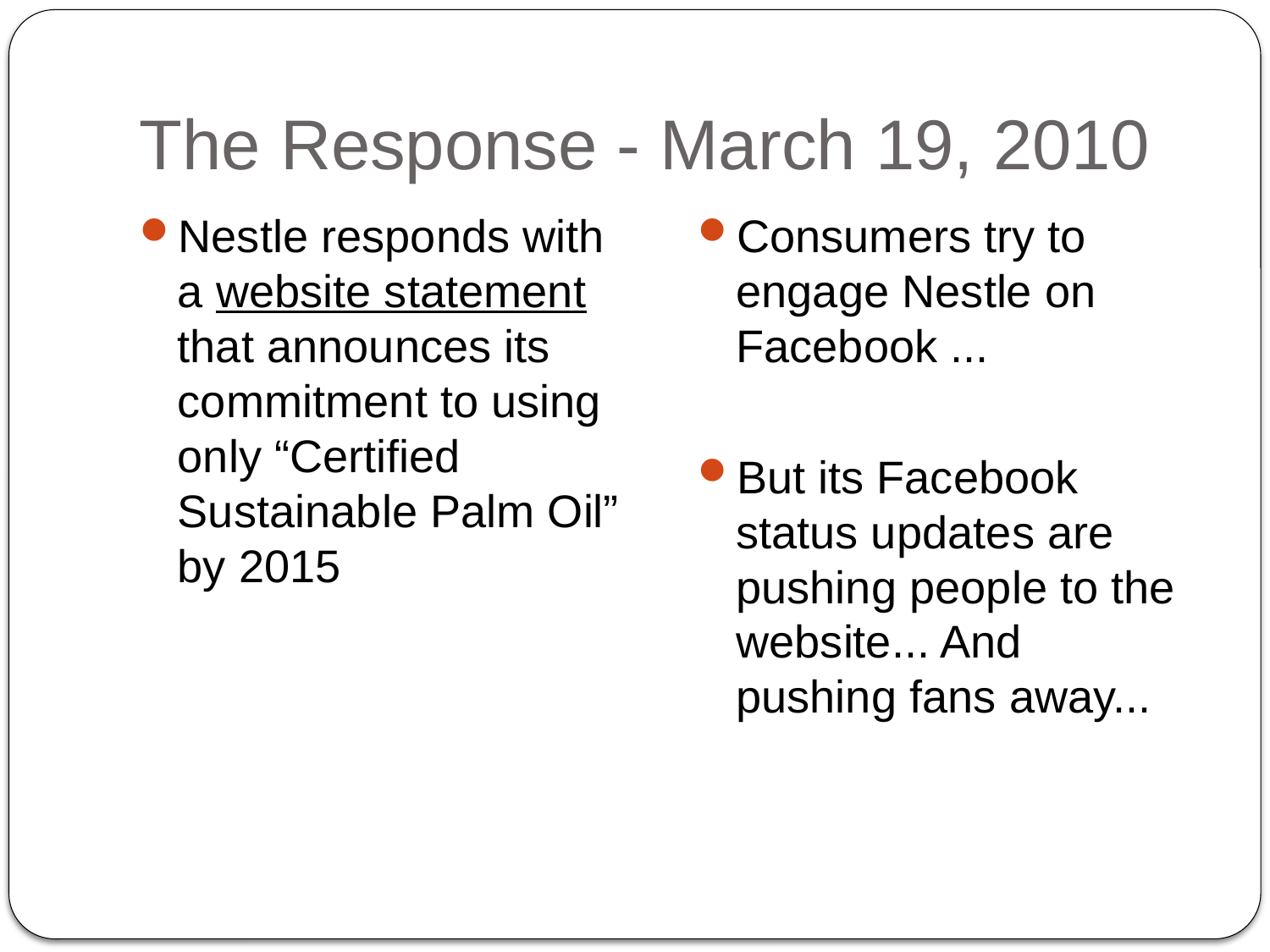

# The Response - March 19, 2010
Nestle responds with a website statement that announces its commitment to using only “Certified Sustainable Palm Oil” by 2015
Consumers try to engage Nestle on Facebook ...

But its Facebook status updates are pushing people to the website... And pushing fans away...